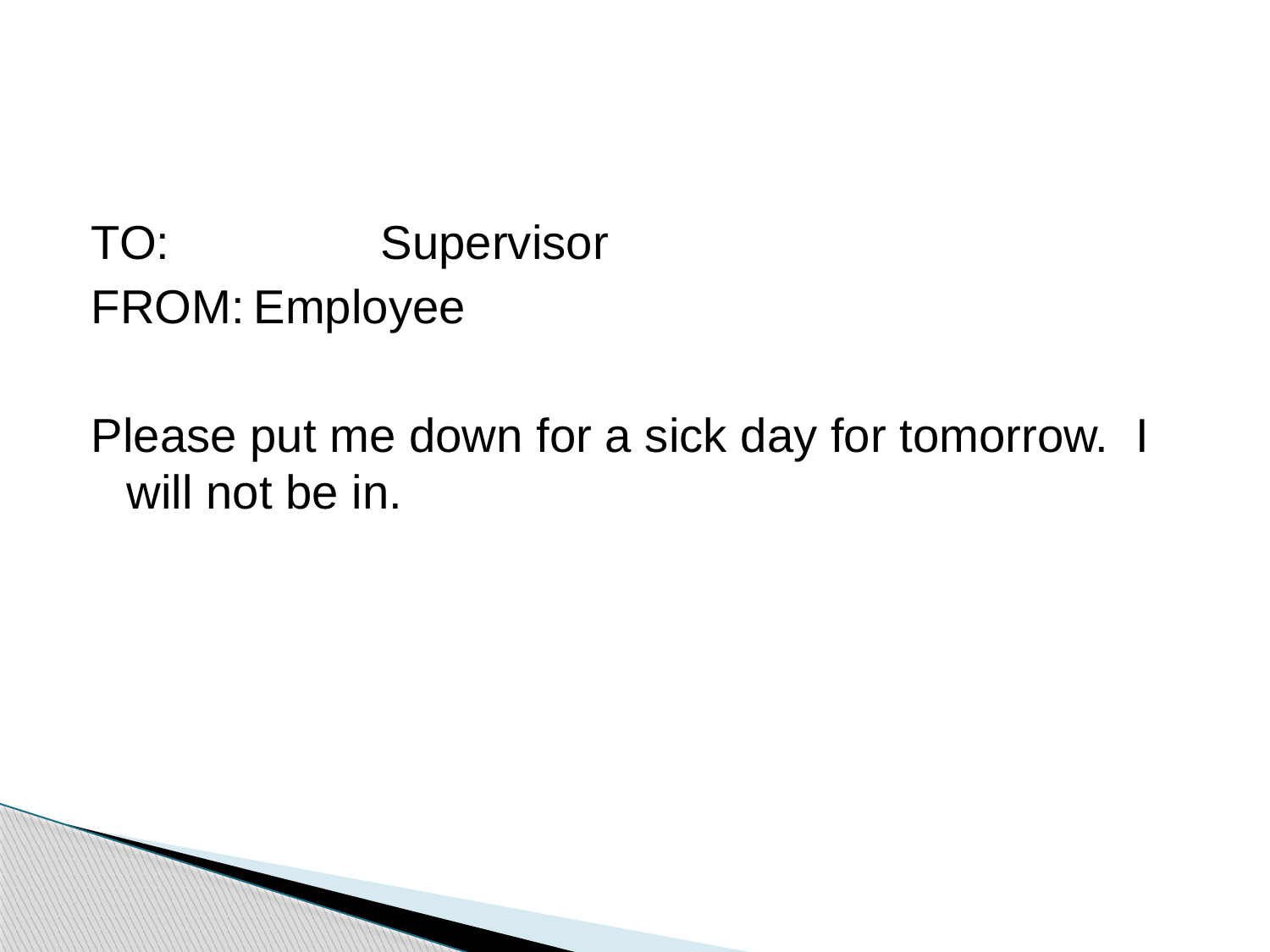

TO:		Supervisor
FROM:	Employee

Please put me down for a sick day for tomorrow.  I will not be in.